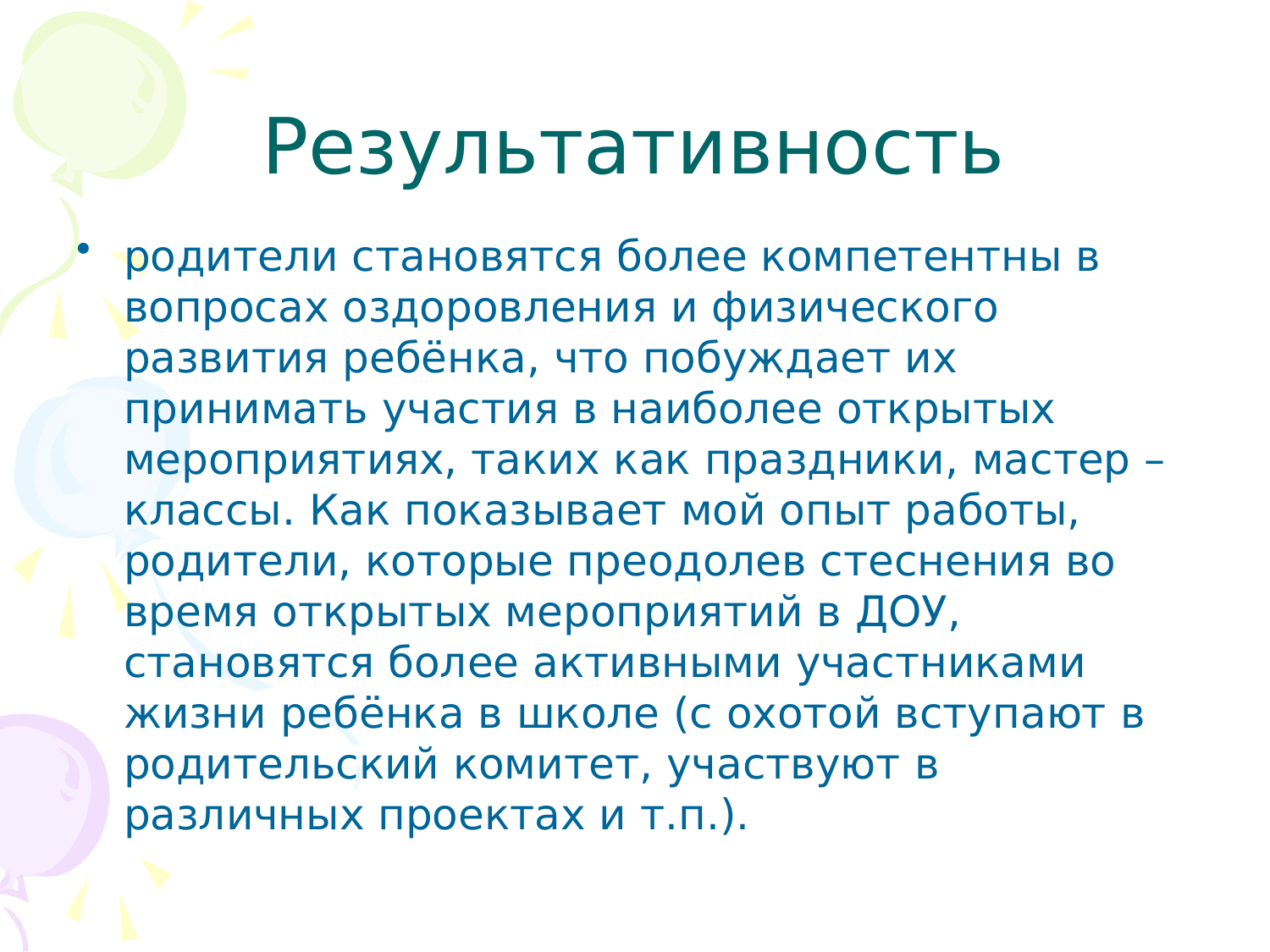

# Результативность
родители становятся более компетентны в вопросах оздоровления и физического развития ребёнка, что побуждает их принимать участия в наиболее открытых мероприятиях, таких как праздники, мастер – классы. Как показывает мой опыт работы, родители, которые преодолев стеснения во время открытых мероприятий в ДОУ, становятся более активными участниками жизни ребёнка в школе (с охотой вступают в родительский комитет, участвуют в различных проектах и т.п.).